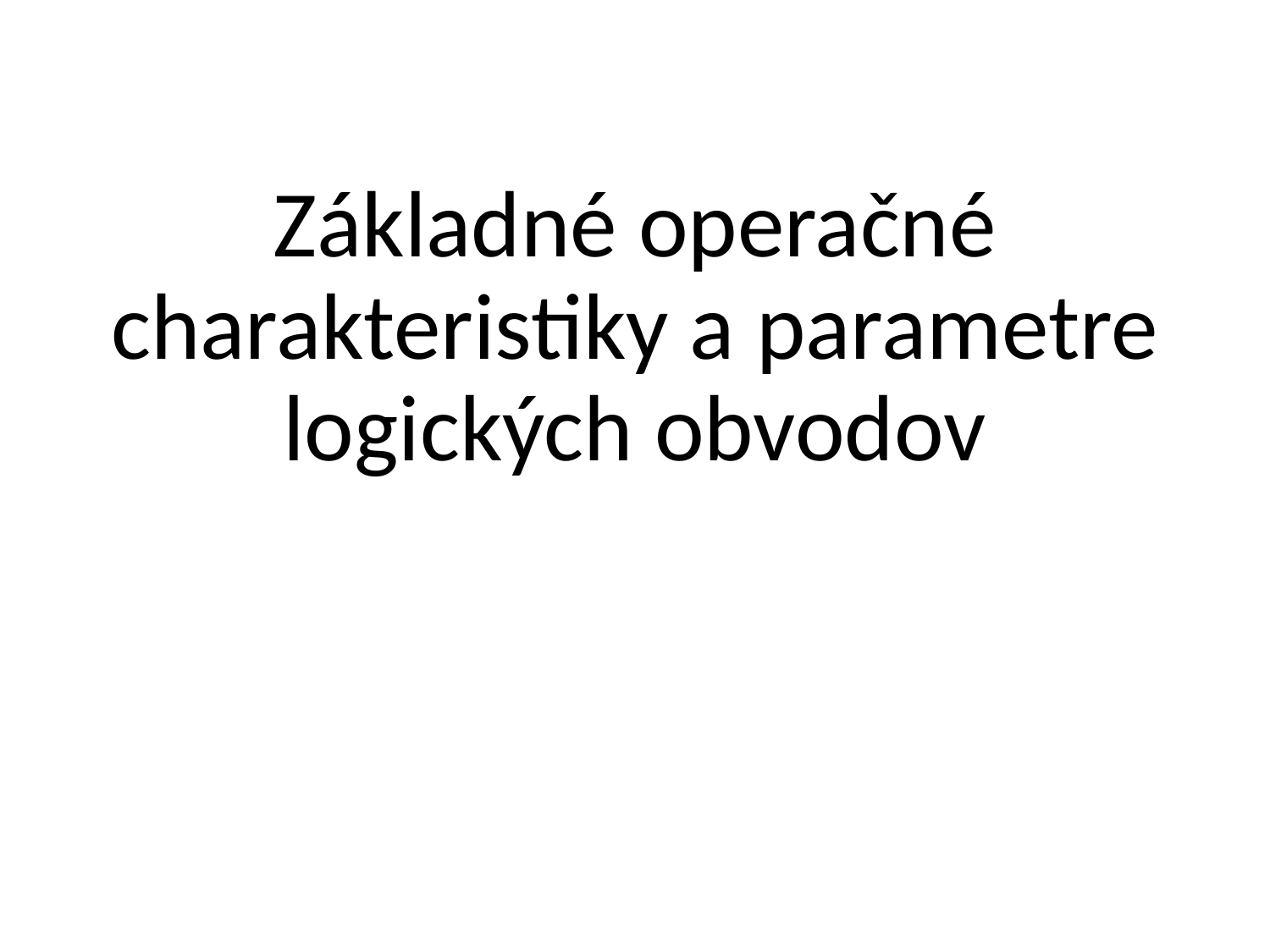

# Základné operačné charakteristiky a parametre logických obvodov